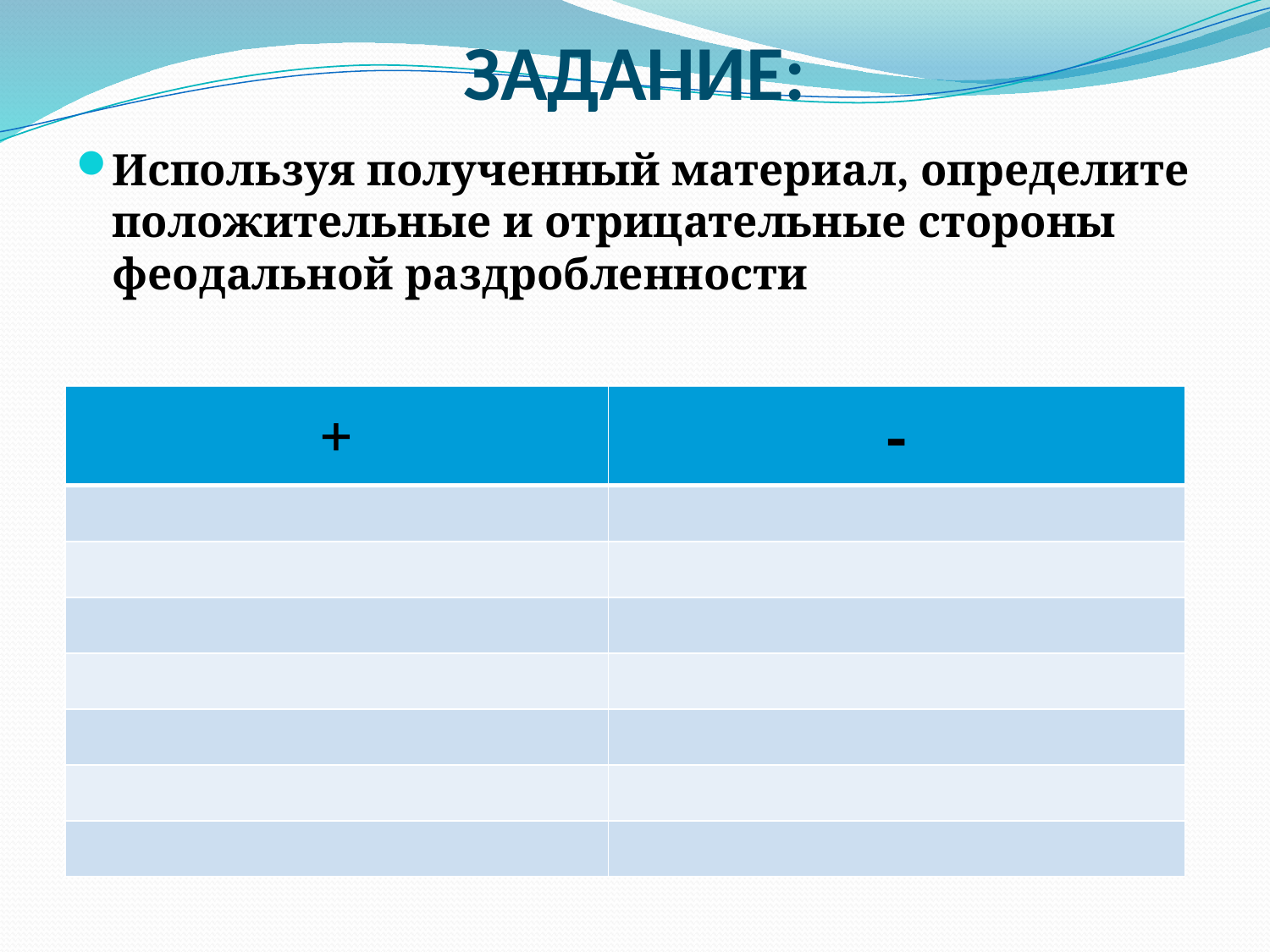

# ЗАДАНИЕ:
Используя полученный материал, определите положительные и отрицательные стороны феодальной раздробленности
| + | - |
| --- | --- |
|  |  |
|  |  |
|  |  |
|  |  |
|  |  |
|  |  |
|  |  |